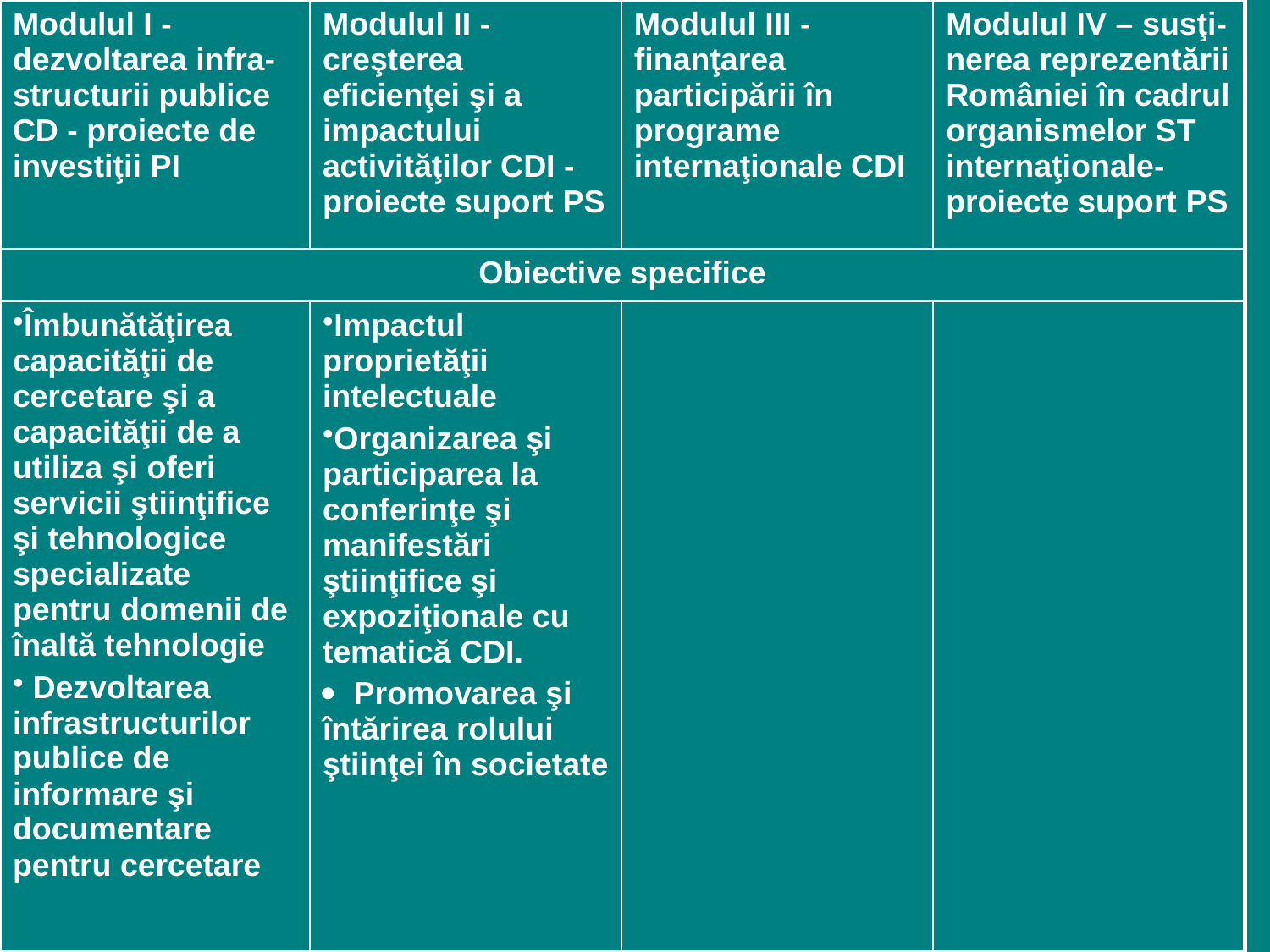

| Modulul I - dezvoltarea infra-structurii publice CD - proiecte de investiţii PI | Modulul II - creşterea eficienţei şi a impactului activităţilor CDI - proiecte suport PS | Modulul III - finanţarea participării în programe internaţionale CDI | Modulul IV – susţi-nerea reprezentării României în cadrul organismelor ST internaţionale-proiecte suport PS |
| --- | --- | --- | --- |
| Obiective specifice |  |  |  |
| Îmbunătăţirea capacităţii de cercetare şi a capacităţii de a utiliza şi oferi servicii ştiinţifice şi tehnologice specializate pentru domenii de înaltă tehnologie Dezvoltarea infrastructurilor publice de informare şi documentare pentru cercetare | Impactul proprietăţii intelectuale Organizarea şi participarea la conferinţe şi manifestări ştiinţifice şi expoziţionale cu tematică CDI. • Promovarea şi întărirea rolului ştiinţei în societate |  |  |